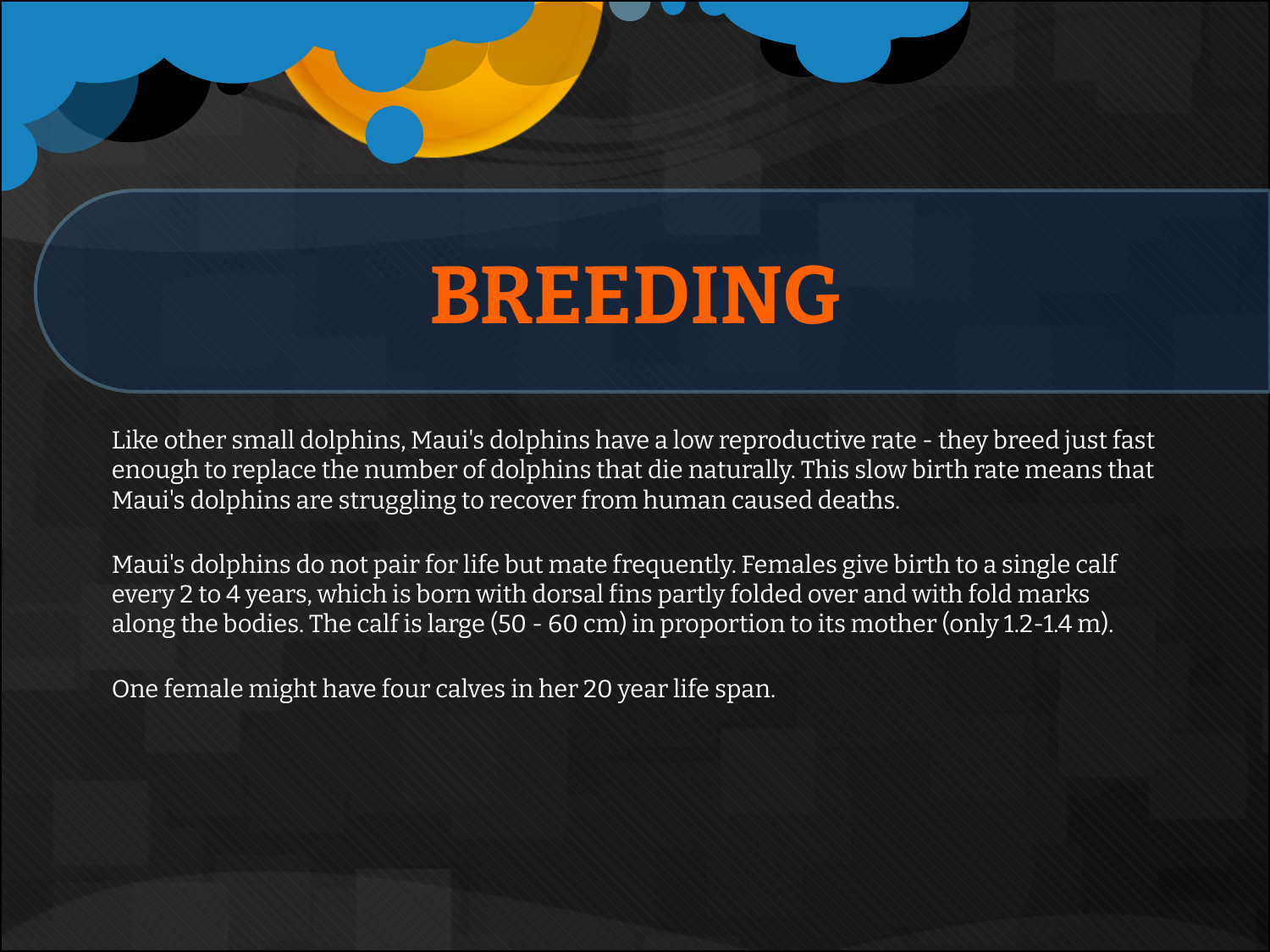

# BREEDING
Like other small dolphins, Maui's dolphins have a low reproductive rate - they breed just fast enough to replace the number of dolphins that die naturally. This slow birth rate means that Maui's dolphins are struggling to recover from human caused deaths.
Maui's dolphins do not pair for life but mate frequently. Females give birth to a single calf every 2 to 4 years, which is born with dorsal fins partly folded over and with fold marks along the bodies. The calf is large (50 - 60 cm) in proportion to its mother (only 1.2-1.4 m).
One female might have four calves in her 20 year life span.